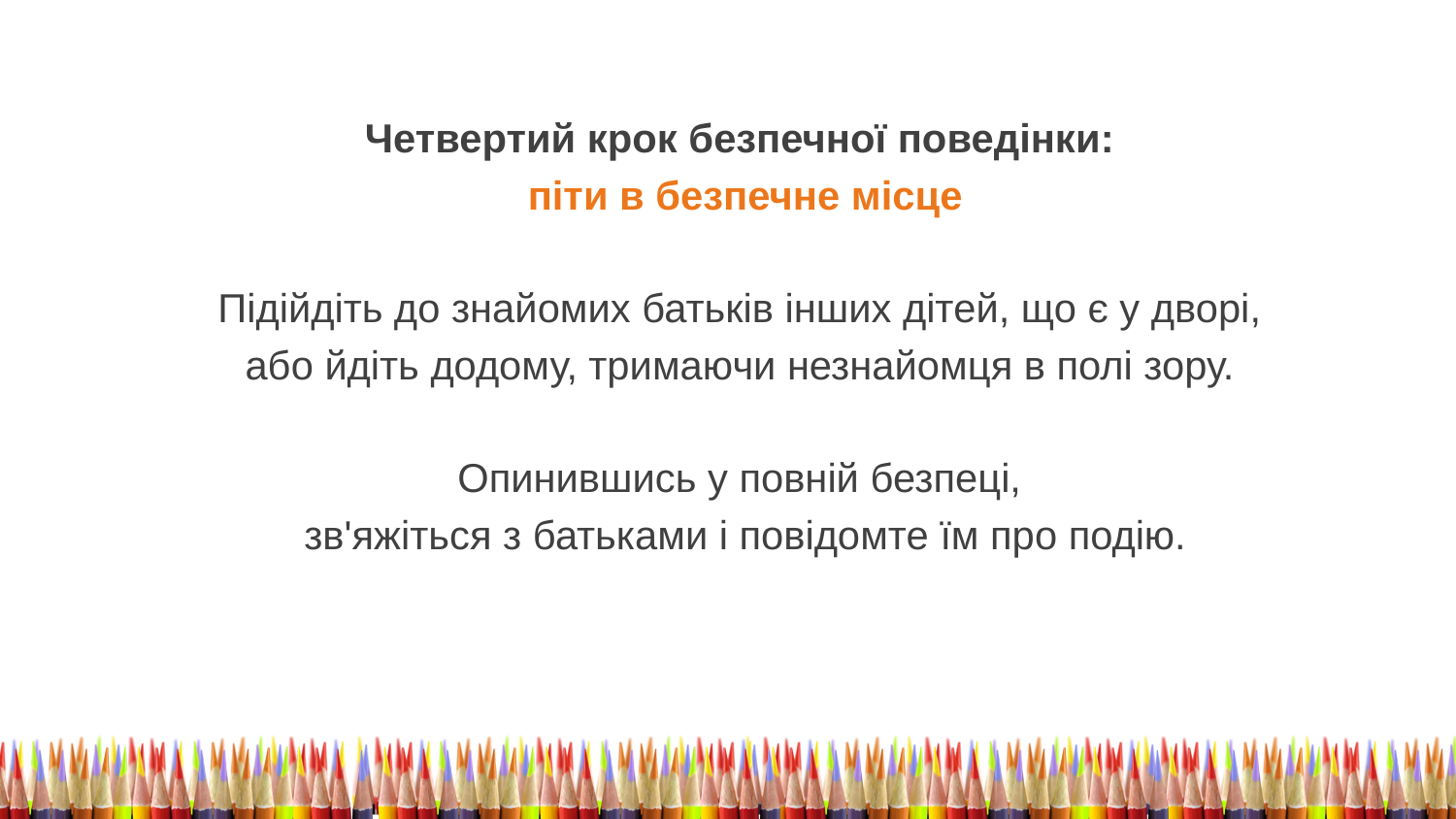

Четвертий крок безпечної поведінки:
піти в безпечне місце

Підійдіть до знайомих батьків інших дітей, що є у дворі,
або йдіть додому, тримаючи незнайомця в полі зору.

Опинившись у повній безпеці,
зв'яжіться з батьками і повідомте їм про подію.